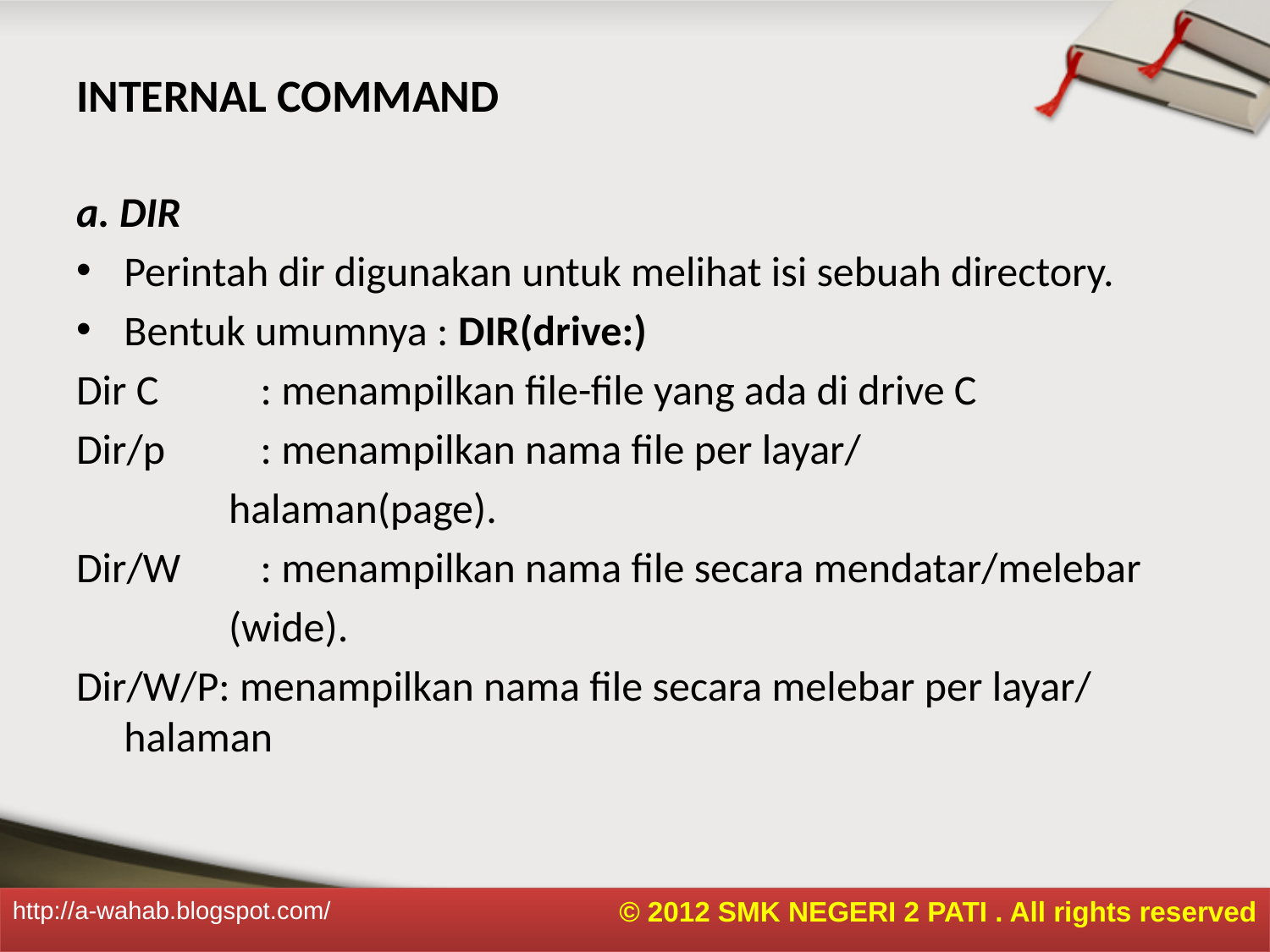

# INTERNAL COMMAND
a. DIR
Perintah dir digunakan untuk melihat isi sebuah directory.
Bentuk umumnya : DIR(drive:)
Dir C	 : menampilkan file-file yang ada di drive C
Dir/p	 : menampilkan nama file per layar/
                halaman(page).
Dir/W	 : menampilkan nama file secara mendatar/melebar
                (wide).
Dir/W/P: menampilkan nama file secara melebar per layar/ halaman
© 2012 SMK NEGERI 2 PATI . All rights reserved

http://a-wahab.blogspot.com/